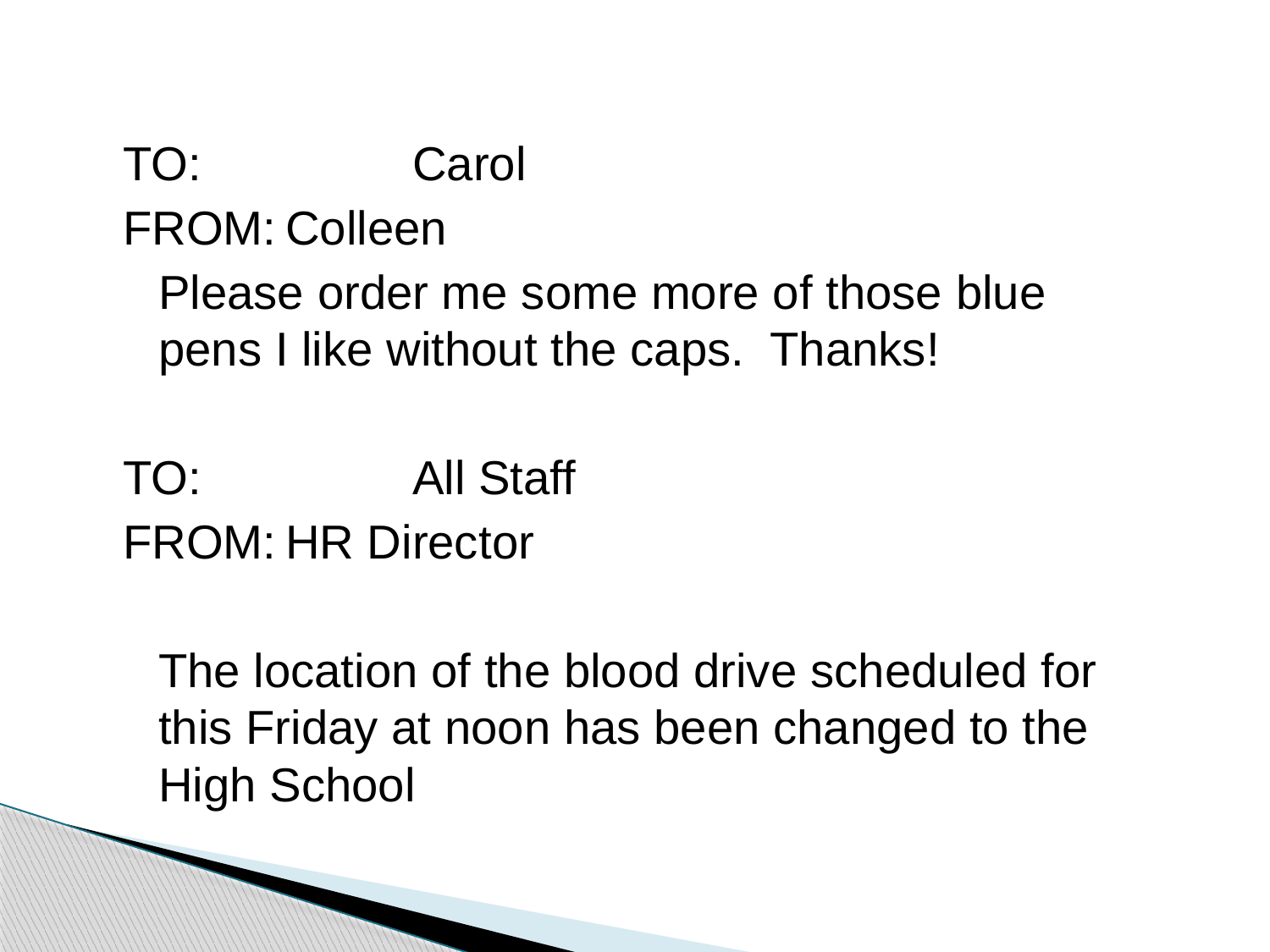

TO:		Carol
FROM:	Colleen
	Please order me some more of those blue pens I like without the caps.  Thanks!

TO:		All Staff
FROM:	HR Director

	The location of the blood drive scheduled for this Friday at noon has been changed to the High School